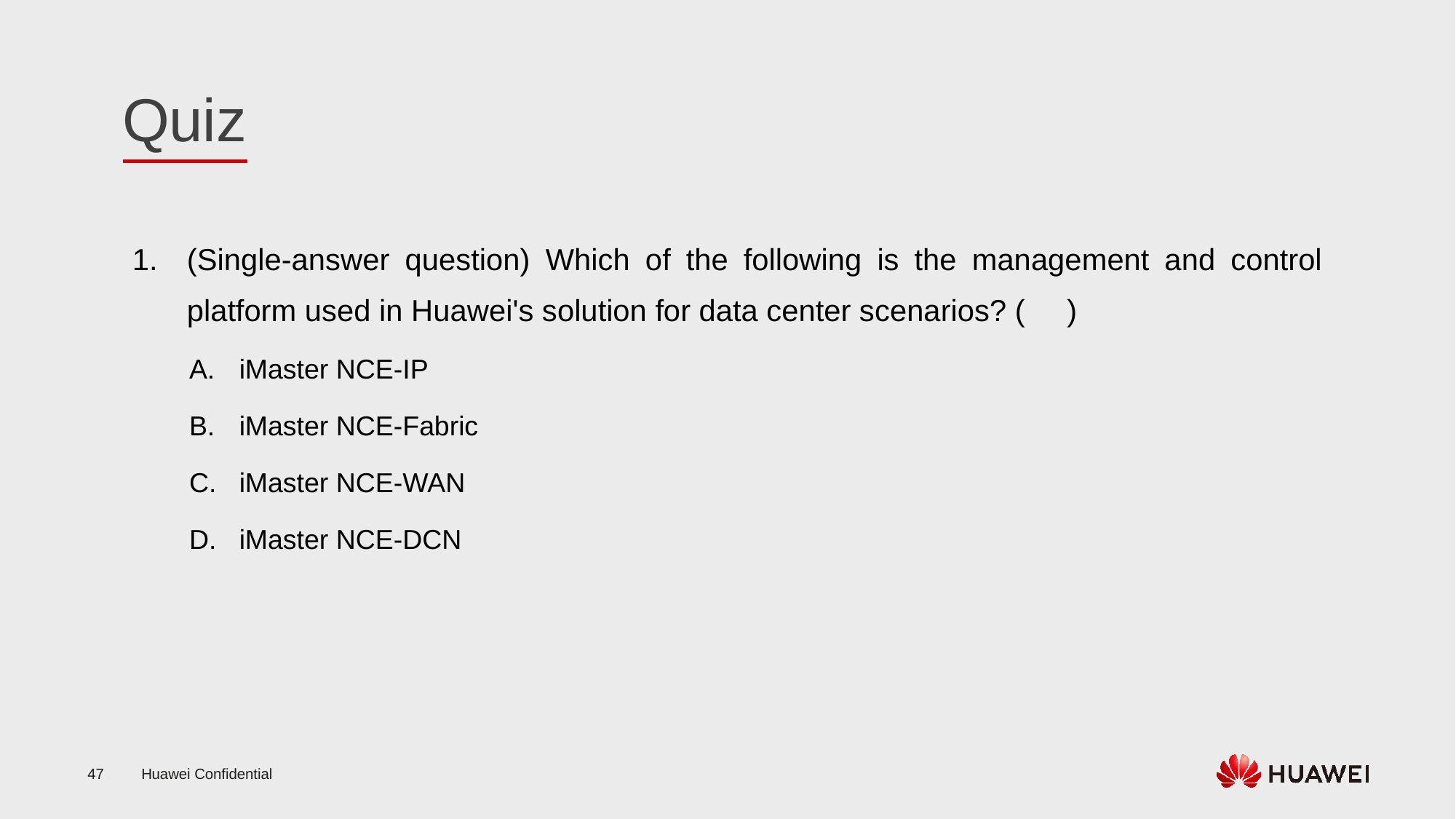

(Single-answer question) Which of the following is the management and control platform used in Huawei's solution for data center scenarios? (     )
iMaster NCE-IP
iMaster NCE-Fabric
iMaster NCE-WAN
iMaster NCE-DCN